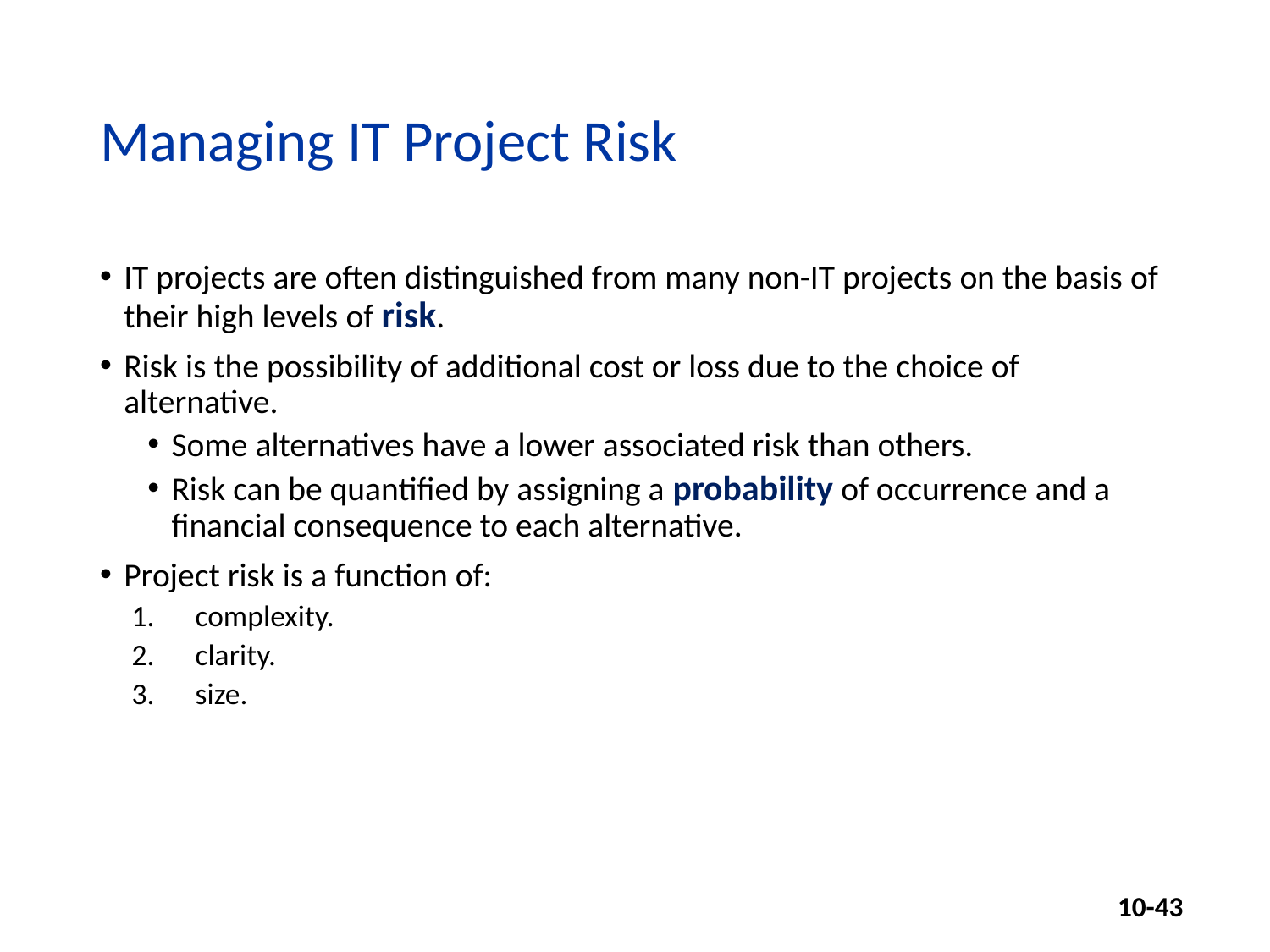

# Managing IT Project Risk
IT projects are often distinguished from many non-IT projects on the basis of their high levels of risk.
Risk is the possibility of additional cost or loss due to the choice of alternative.
Some alternatives have a lower associated risk than others.
Risk can be quantified by assigning a probability of occurrence and a financial consequence to each alternative.
Project risk is a function of:
complexity.
clarity.
size.